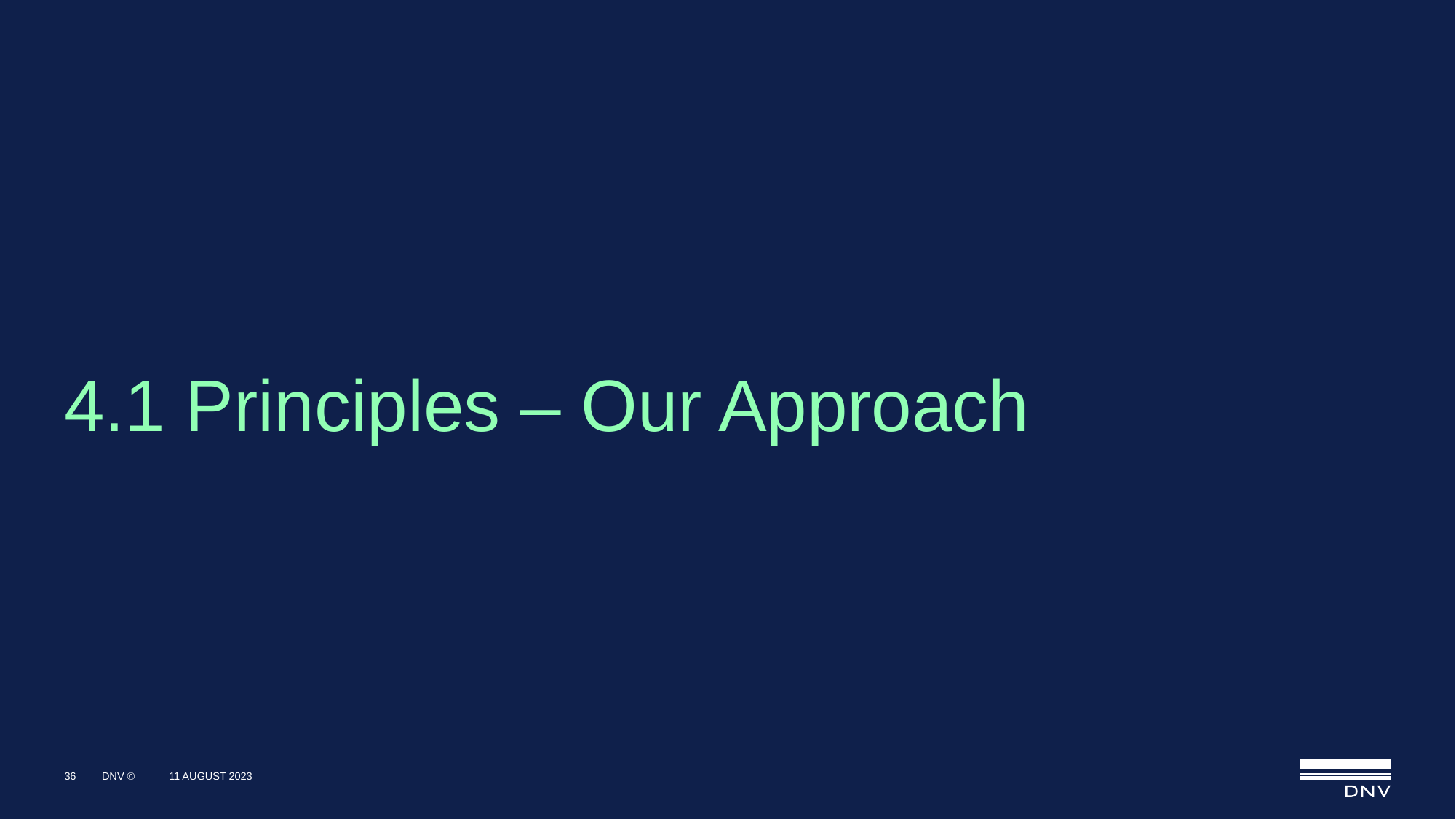

# 4.1 Principles – Our Approach
36